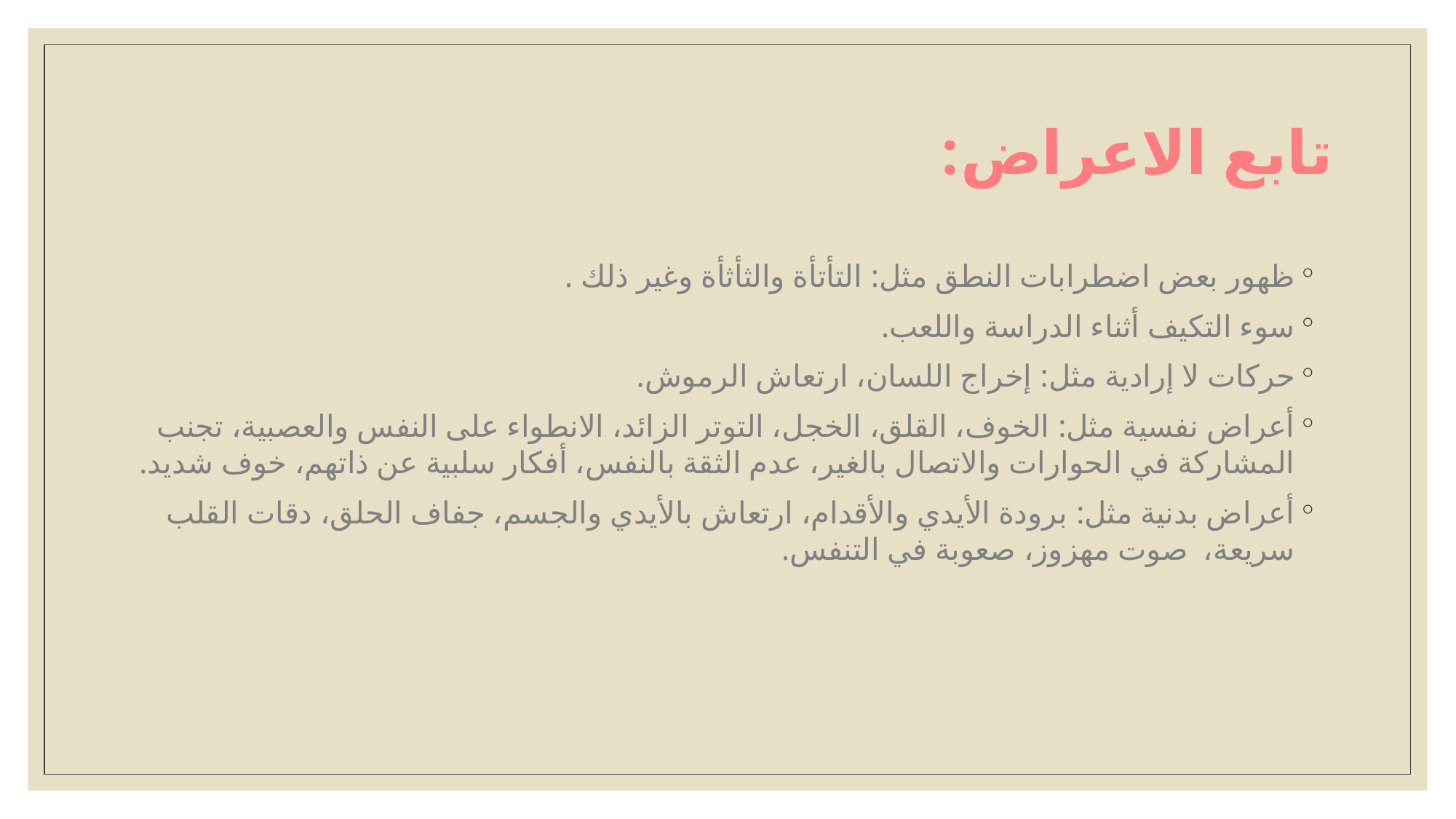

تابع الاعراض:
ظهور بعض اضطرابات النطق مثل: التأتأة والثأثأة وغير ذلك .
سوء التكيف أثناء الدراسة واللعب.
حركات لا إرادية مثل: إخراج اللسان، ارتعاش الرموش.
أعراض نفسية مثل: الخوف، القلق، الخجل، التوتر الزائد، الانطواء على النفس والعصبية، تجنب المشاركة في الحوارات والاتصال بالغير، عدم الثقة بالنفس، أفكار سلبية عن ذاتهم، خوف شديد.
أعراض بدنية مثل: برودة الأيدي والأقدام، ارتعاش بالأيدي والجسم، جفاف الحلق، دقات القلب سريعة،  صوت مهزوز، صعوبة في التنفس.